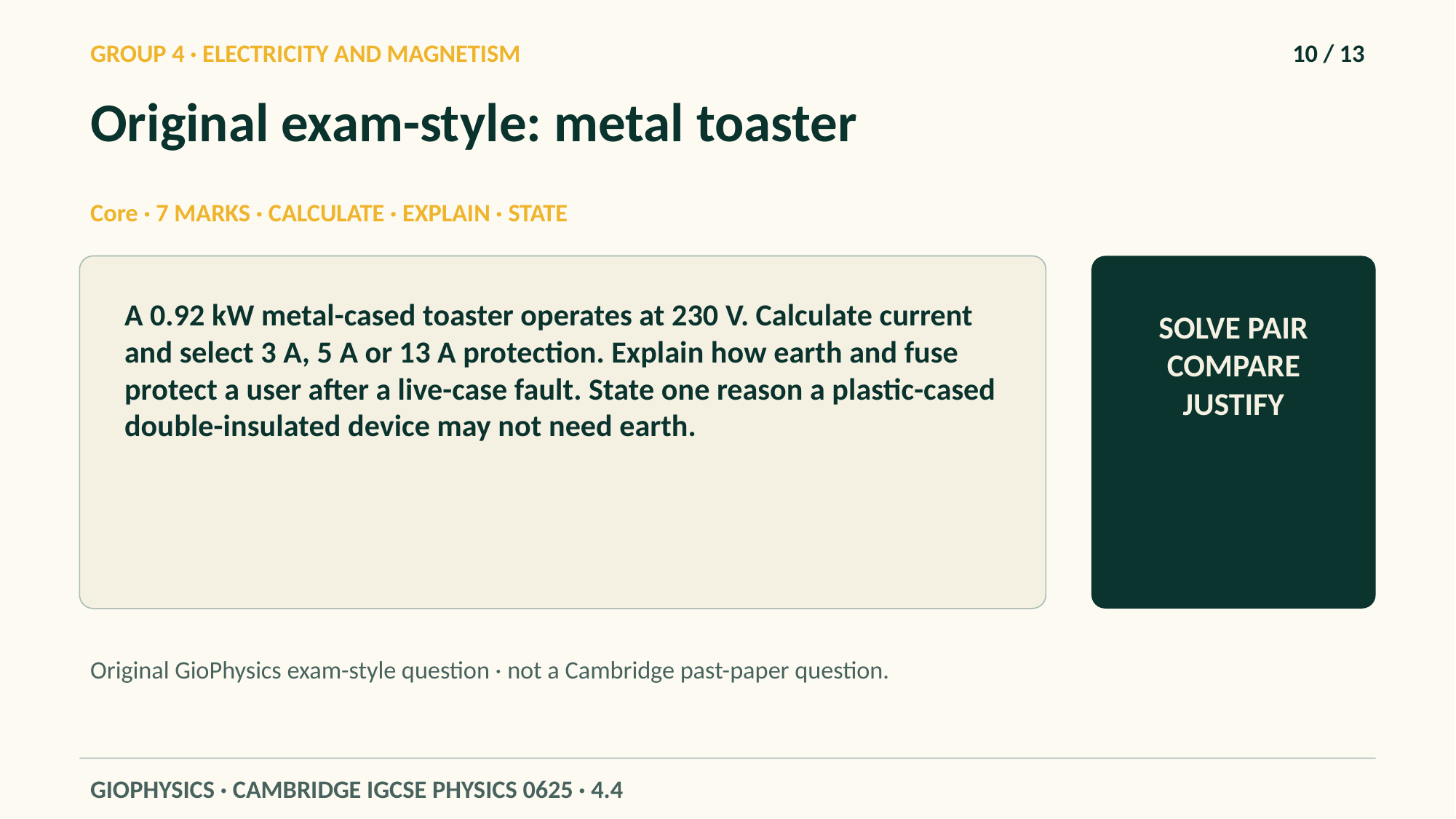

GROUP 4 · ELECTRICITY AND MAGNETISM
10 / 13
Original exam-style: metal toaster
Core · 7 MARKS · CALCULATE · EXPLAIN · STATE

A 0.92 kW metal-cased toaster operates at 230 V. Calculate current and select 3 A, 5 A or 13 A protection. Explain how earth and fuse protect a user after a live-case fault. State one reason a plastic-cased double-insulated device may not need earth.
SOLVE PAIR COMPARE JUSTIFY
Original GioPhysics exam-style question · not a Cambridge past-paper question.

GIOPHYSICS · CAMBRIDGE IGCSE PHYSICS 0625 · 4.4